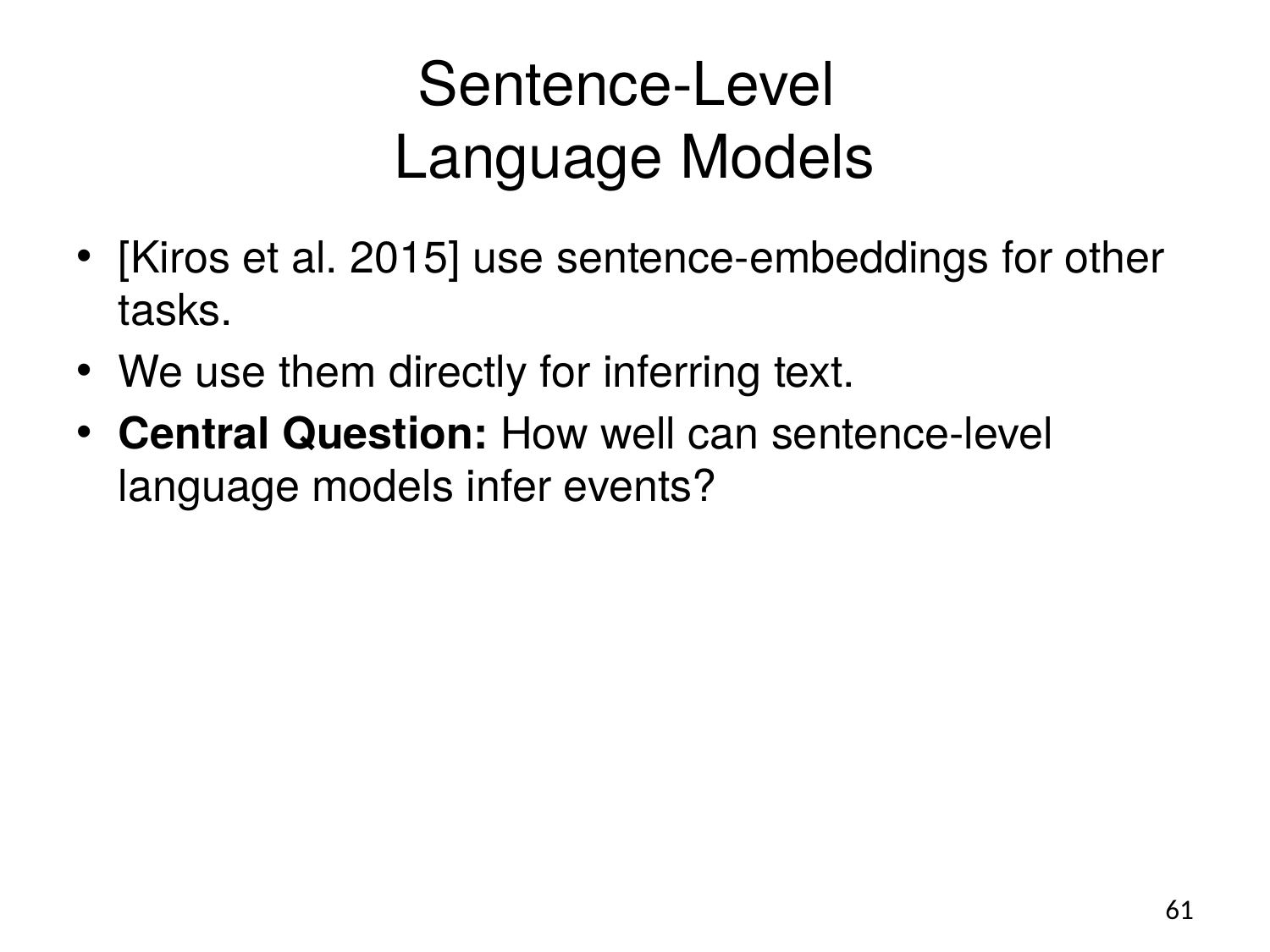

# Sentence-Level Language Models
[Kiros et al. 2015] use sentence-embeddings for other tasks.
We use them directly for inferring text.
Central Question: How well can sentence-level language models infer events?
61